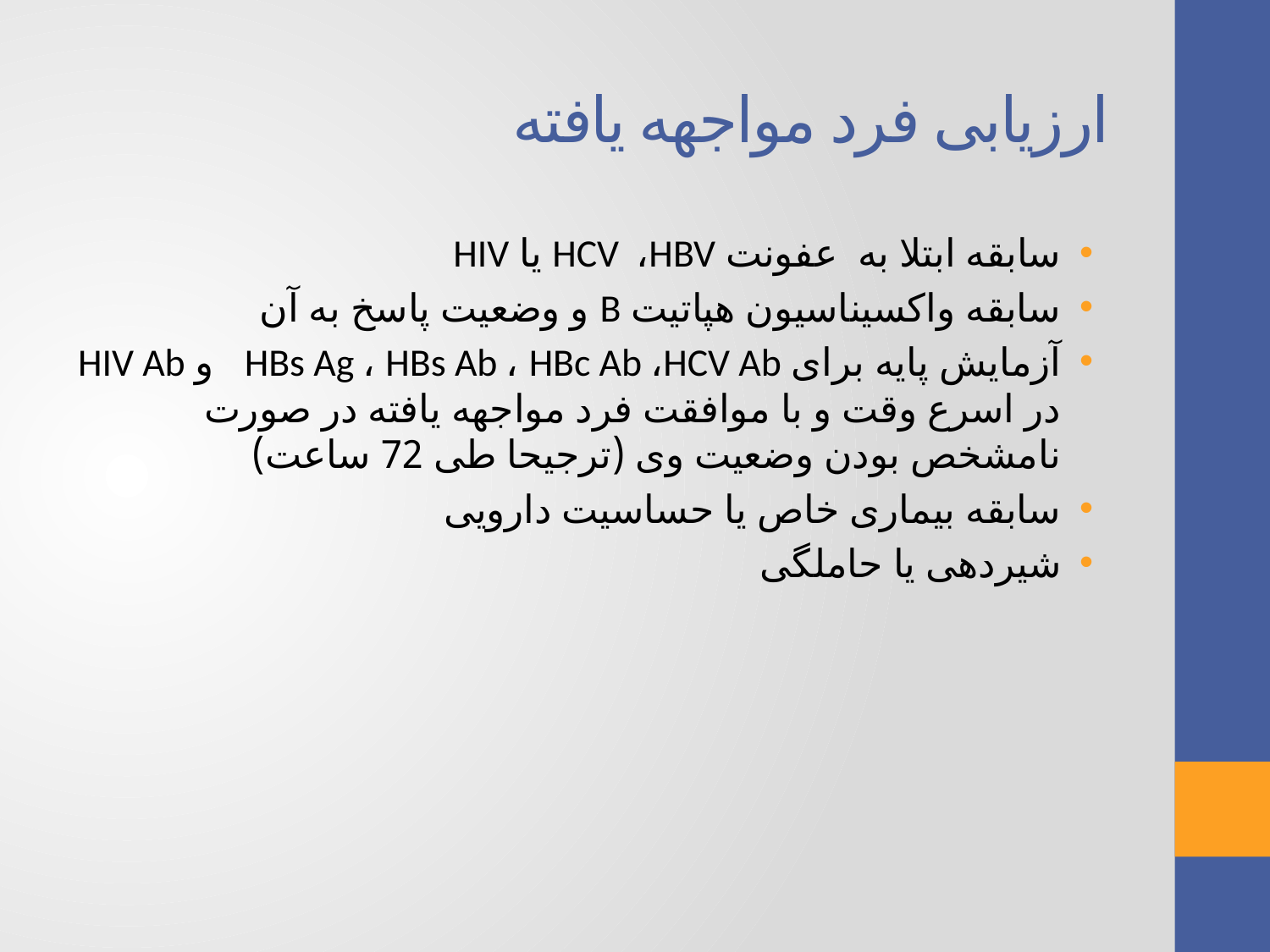

# ارزیابی فرد مواجهه یافته
سابقه ابتلا به  عفونت HCV  ،HBV یا HIV
سابقه واکسیناسیون هپاتیت B و وضعیت پاسخ به آن
آزمایش پایه برای HBs Ag ، HBs Ab ، HBc Ab ،HCV Ab   و HIV Ab در اسرع وقت و با موافقت فرد مواجهه یافته در صورت نامشخص بودن وضعیت وی (ترجیحا طی 72 ساعت)
سابقه بیماری خاص یا حساسیت دارویی
شیردهی یا حاملگی